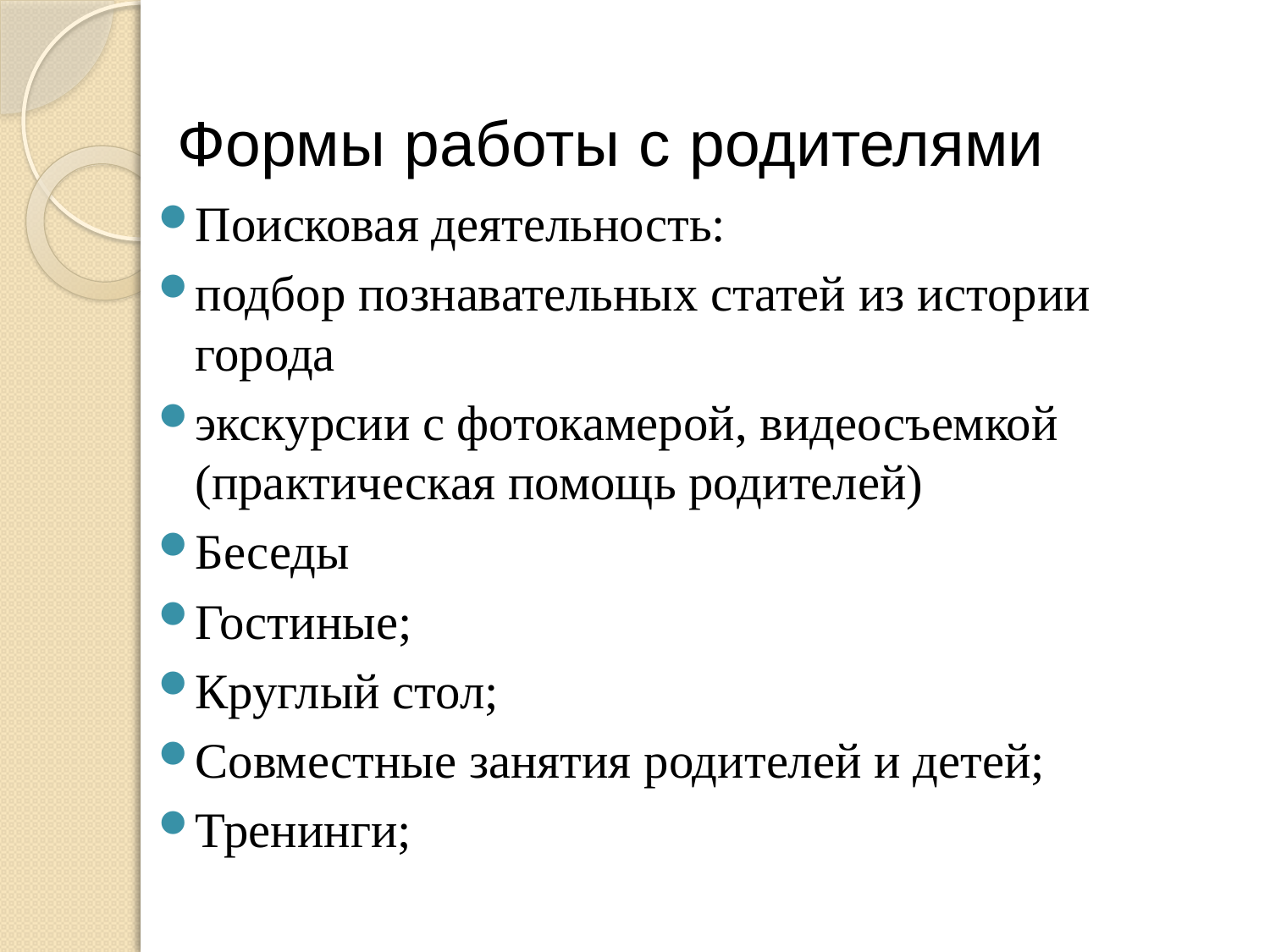

#
Формы работы с родителями
Поисковая деятельность:
подбор познавательных статей из истории города
экскурсии с фотокамерой, видеосъемкой (практическая помощь родителей)
Беседы
Гостиные;
Круглый стол;
Совместные занятия родителей и детей;
Тренинги;